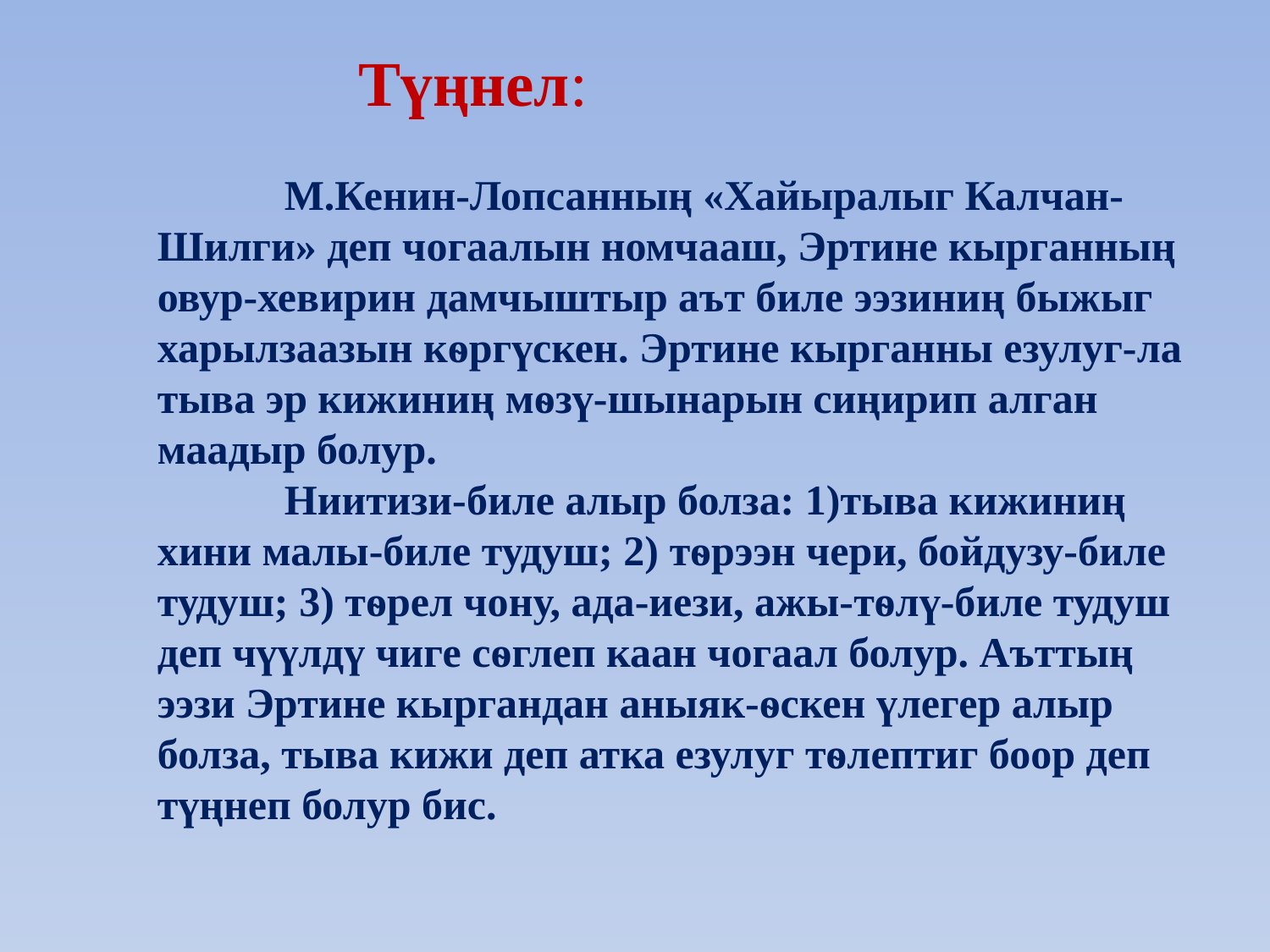

Түңнел:
	М.Кенин-Лопсанның «Хайыралыг Калчан-Шилги» деп чогаалын номчааш, Эртине кырганның овур-хевирин дамчыштыр аът биле ээзиниң быжыг харылзаазын кѳргүскен. Эртине кырганны езулуг-ла тыва эр кижиниң мѳзү-шынарын сиңирип алган маадыр болур.
 	Ниитизи-биле алыр болза: 1)тыва кижиниң хини малы-биле тудуш; 2) тѳрээн чери, бойдузу-биле тудуш; 3) тѳрел чону, ада-иези, ажы-тѳлү-биле тудуш деп чүүлдү чиге сѳглеп каан чогаал болур. Аъттың ээзи Эртине кыргандан аныяк-ѳскен үлегер алыр болза, тыва кижи деп атка езулуг тѳлептиг боор деп түңнеп болур бис.